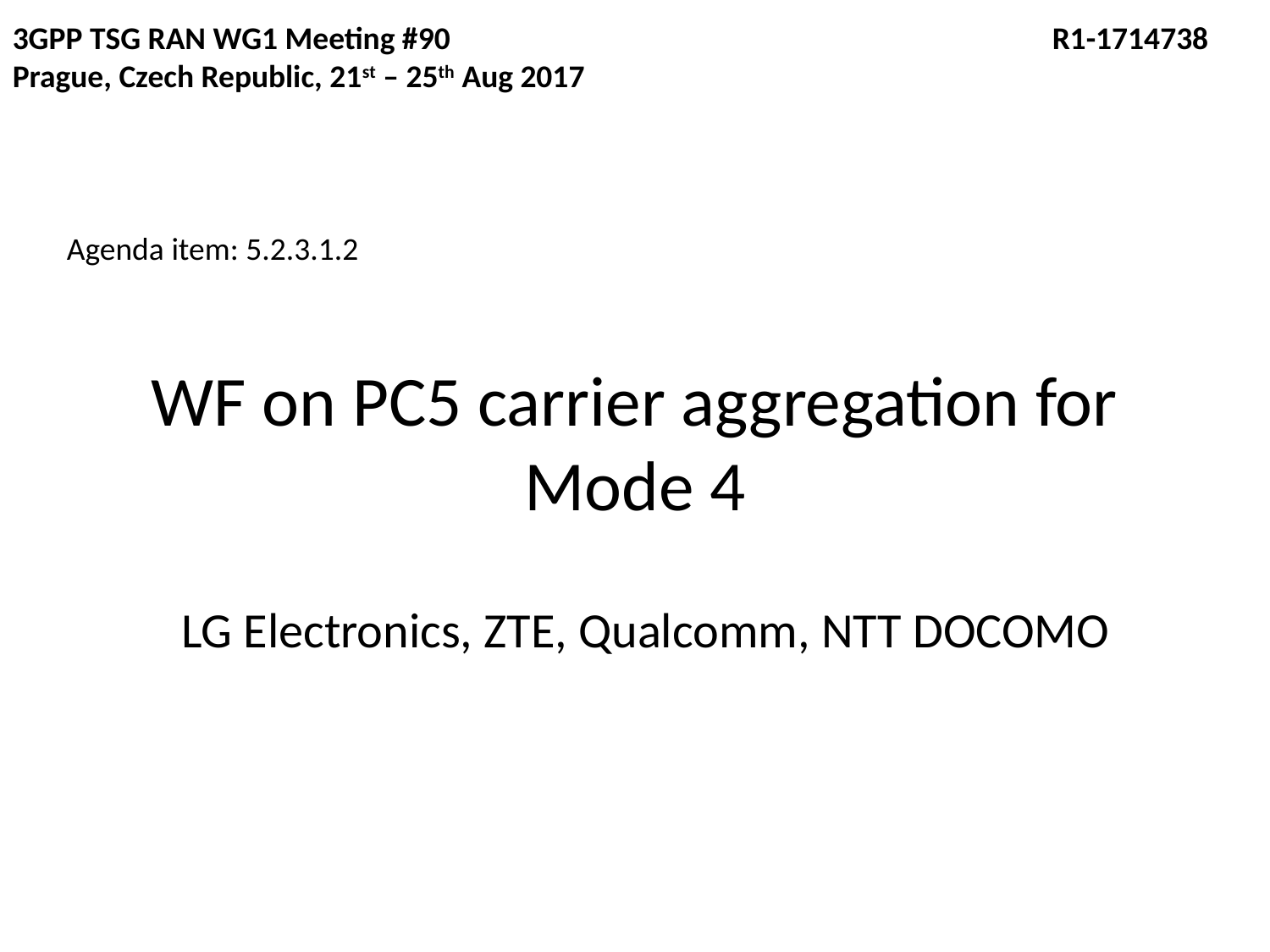

3GPP TSG RAN WG1 Meeting #90				                     R1-1714738
Prague, Czech Republic, 21st – 25th Aug 2017
Agenda item: 5.2.3.1.2
# WF on PC5 carrier aggregation for Mode 4
LG Electronics, ZTE, Qualcomm, NTT DOCOMO